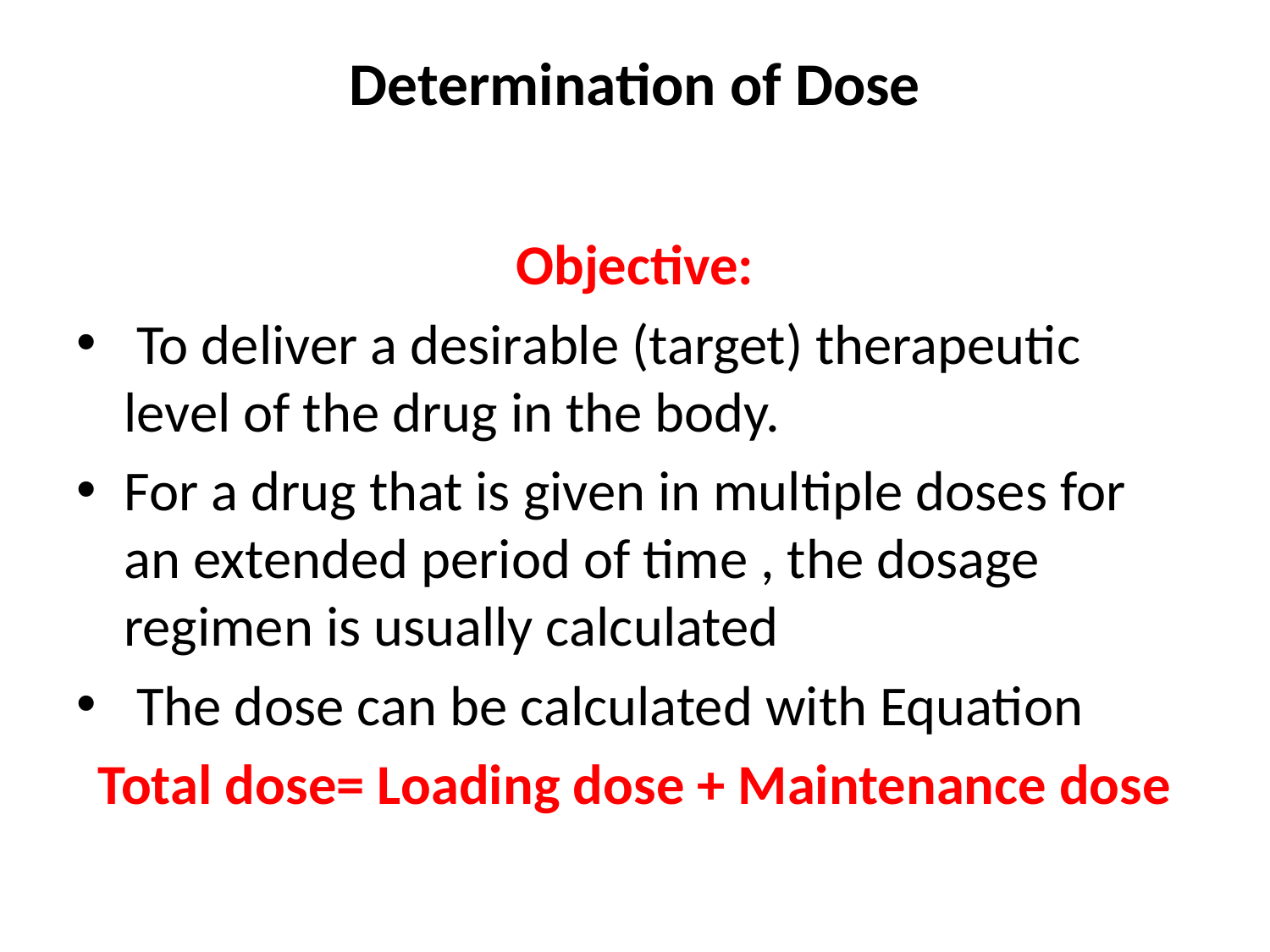

# Determination of Dose
Objective:
 To deliver a desirable (target) therapeutic level of the drug in the body.
For a drug that is given in multiple doses for an extended period of time , the dosage regimen is usually calculated
 The dose can be calculated with Equation
Total dose= Loading dose + Maintenance dose